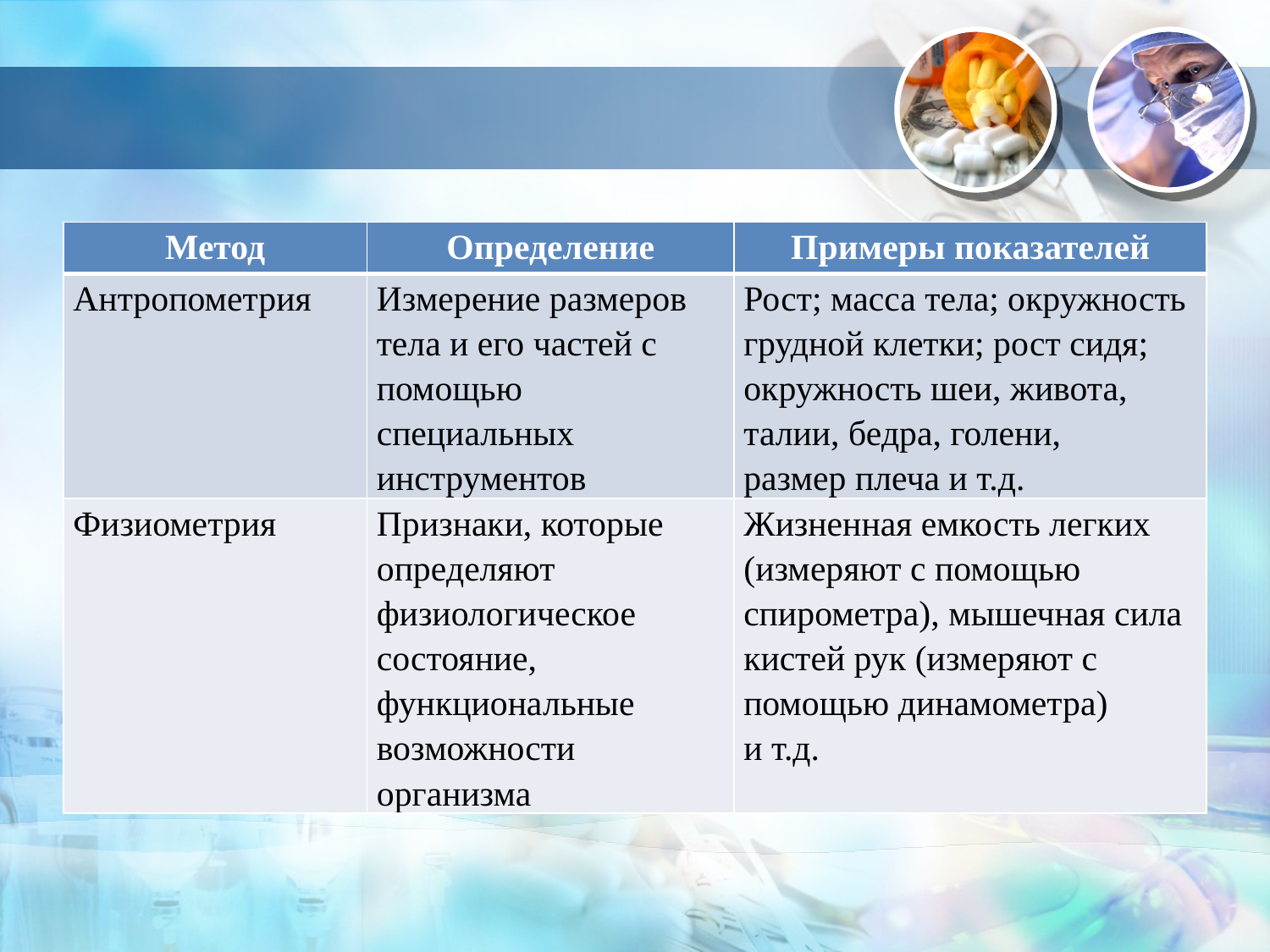

| Метод | Определение | Примеры показателей |
| --- | --- | --- |
| Антропометрия | Измерение размеров тела и его частей с помощью специальных инструментов | Рост; масса тела; окружность грудной клетки; рост сидя; окружность шеи, живота, талии, бедра, голени, размер плеча и т.д. |
| Физиометрия | Признаки, которые определяют физиологическое состояние, функциональные возможности организма | Жизненная емкость легких (измеряют с помощью спирометра), мышечная сила кистей рук (измеряют с помощью динамометра) и т.д. |